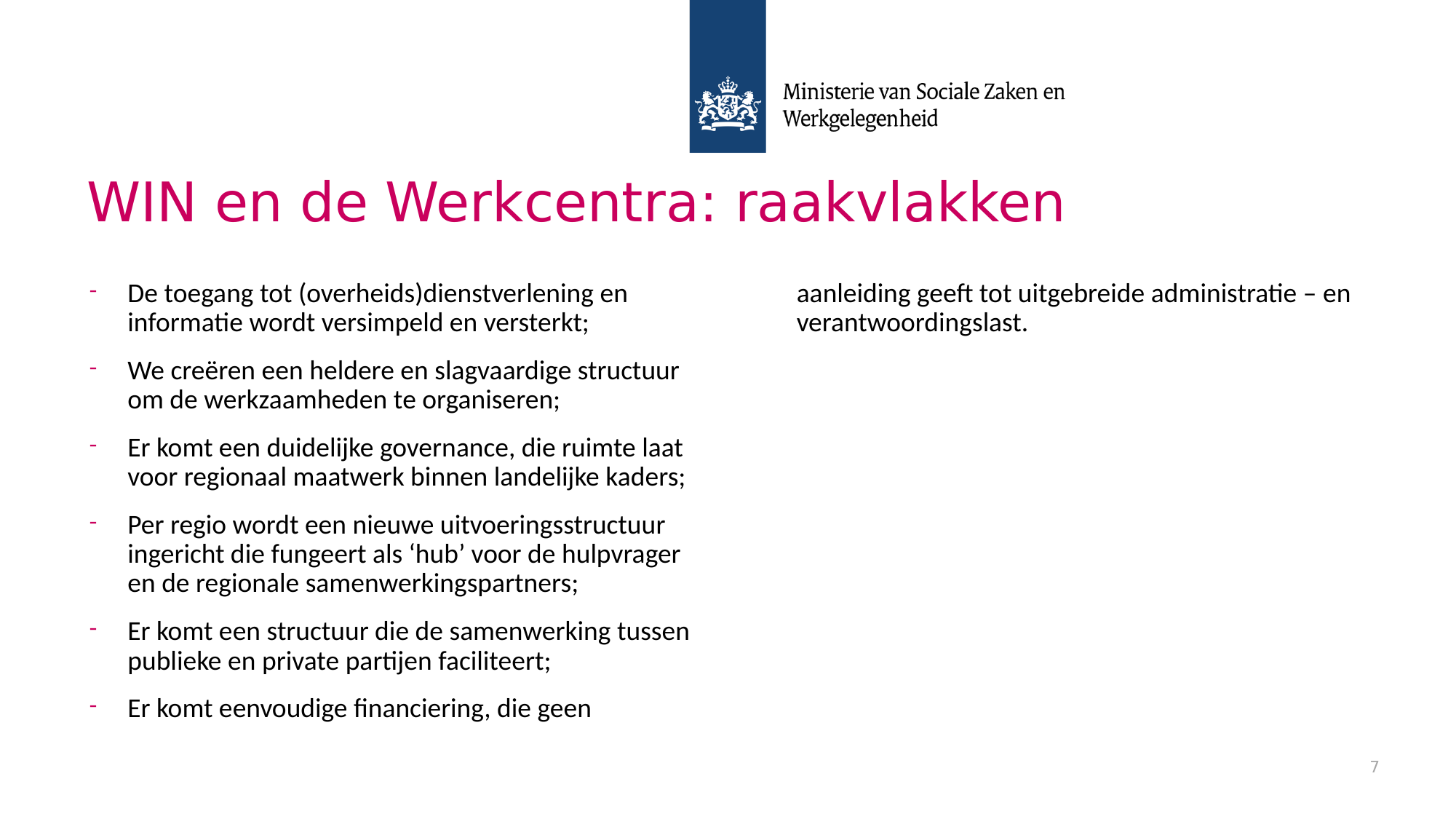

# WIN en de Werkcentra: raakvlakken
De toegang tot (overheids)dienstverlening en informatie wordt versimpeld en versterkt;
We creëren een heldere en slagvaardige structuur om de werkzaamheden te organiseren;
Er komt een duidelijke governance, die ruimte laat voor regionaal maatwerk binnen landelijke kaders;
Per regio wordt een nieuwe uitvoeringsstructuur ingericht die fungeert als ‘hub’ voor de hulpvrager en de regionale samenwerkingspartners;
Er komt een structuur die de samenwerking tussen publieke en private partijen faciliteert;
Er komt eenvoudige financiering, die geen aanleiding geeft tot uitgebreide administratie – en verantwoordingslast.

7